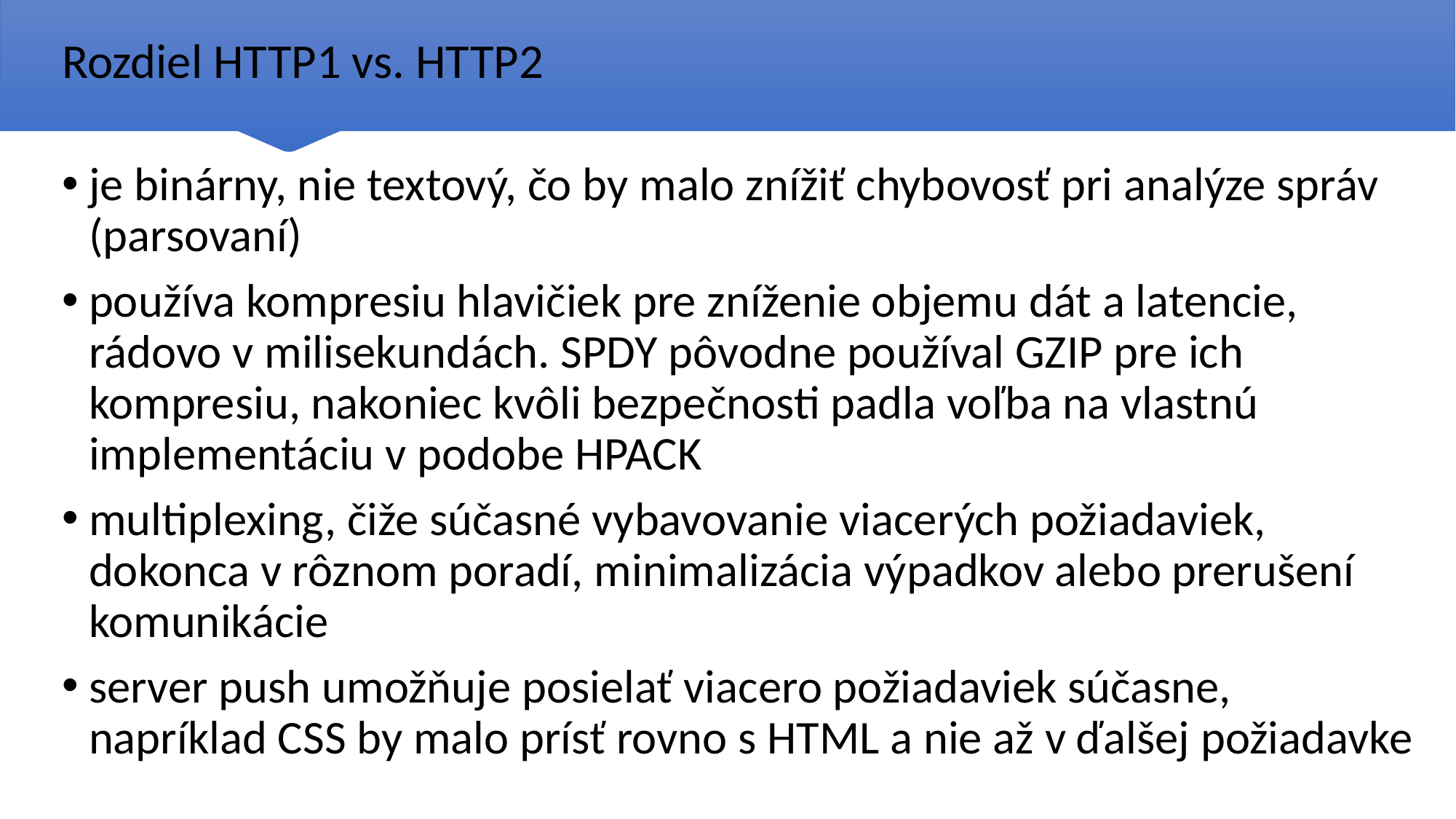

# Rozdiel HTTP1 vs. HTTP2
je binárny, nie textový, čo by malo znížiť chybovosť pri analýze správ (parsovaní)
používa kompresiu hlavičiek pre zníženie objemu dát a latencie, rádovo v milisekundách. SPDY pôvodne používal GZIP pre ich kompresiu, nakoniec kvôli bezpečnosti padla voľba na vlastnú implementáciu v podobe HPACK
multiplexing, čiže súčasné vybavovanie viacerých požiadaviek, dokonca v rôznom poradí, minimalizácia výpadkov alebo prerušení komunikácie
server push umožňuje posielať viacero požiadaviek súčasne, napríklad CSS by malo prísť rovno s HTML a nie až v ďalšej požiadavke